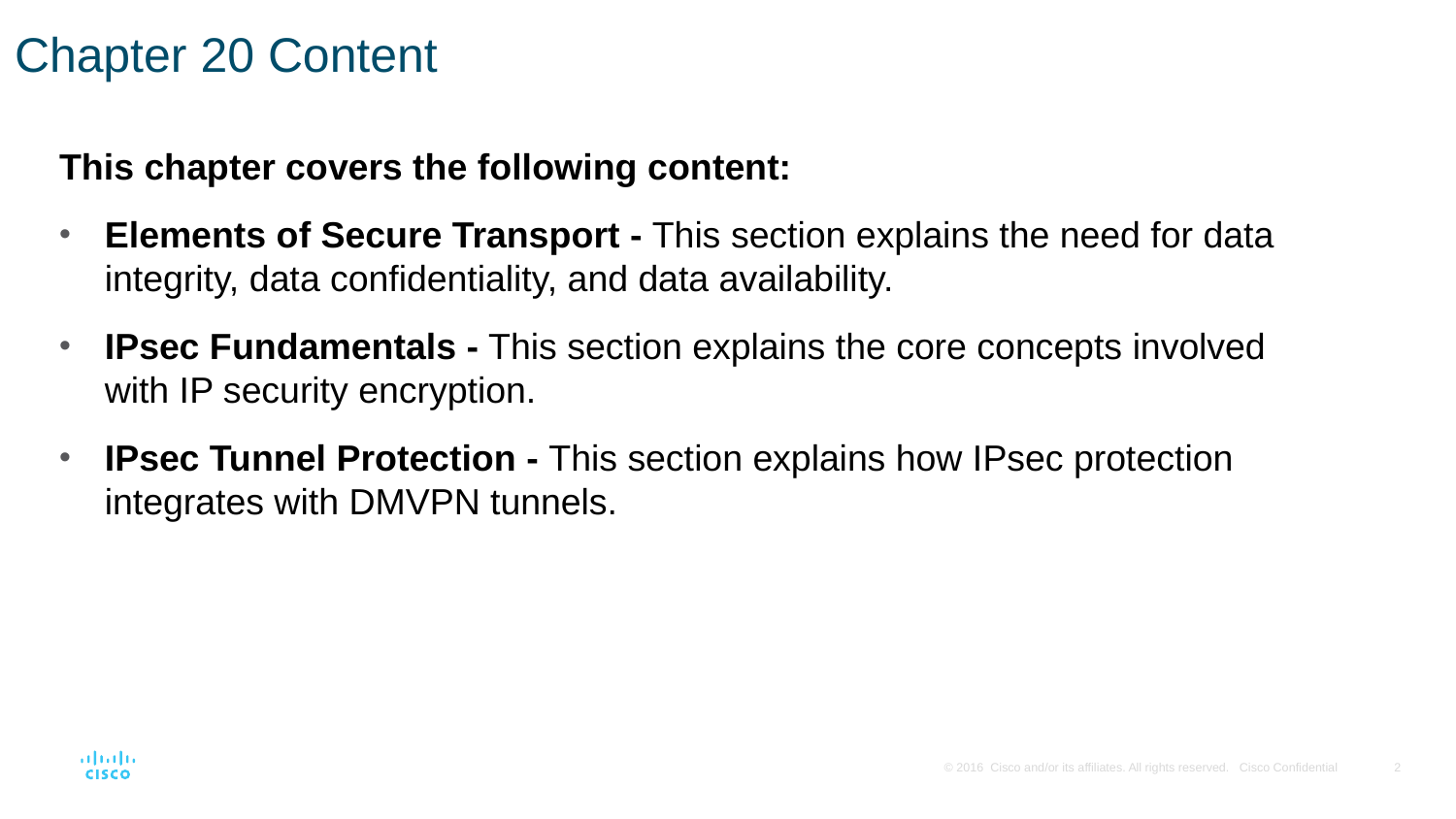

# Chapter 20 Content
This chapter covers the following content:
Elements of Secure Transport - This section explains the need for data integrity, data confidentiality, and data availability.
IPsec Fundamentals - This section explains the core concepts involved with IP security encryption.
IPsec Tunnel Protection - This section explains how IPsec protection integrates with DMVPN tunnels.